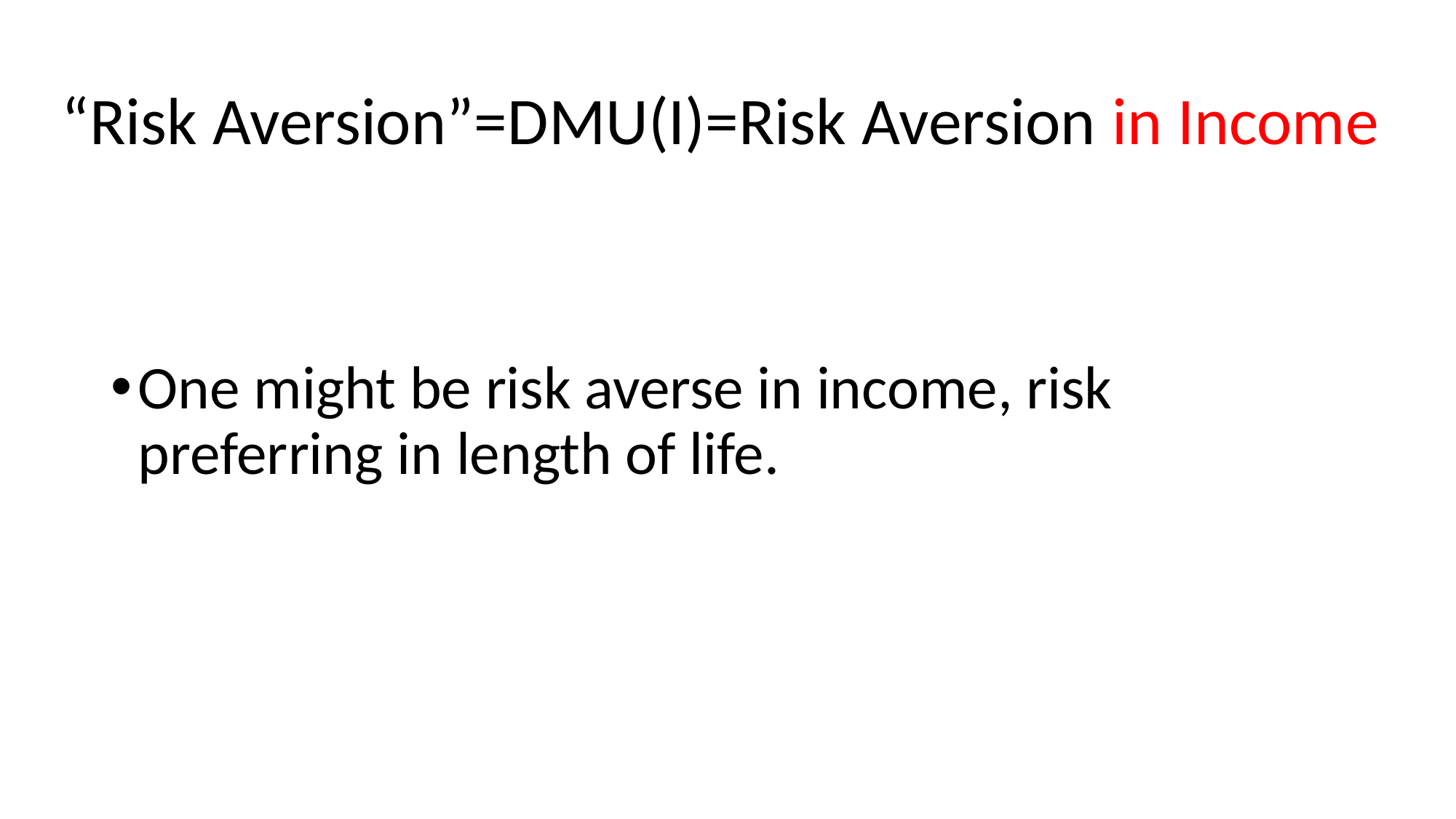

# “Risk Aversion”=DMU(I)=Risk Aversion in Income
One might be risk averse in income, risk preferring in length of life.